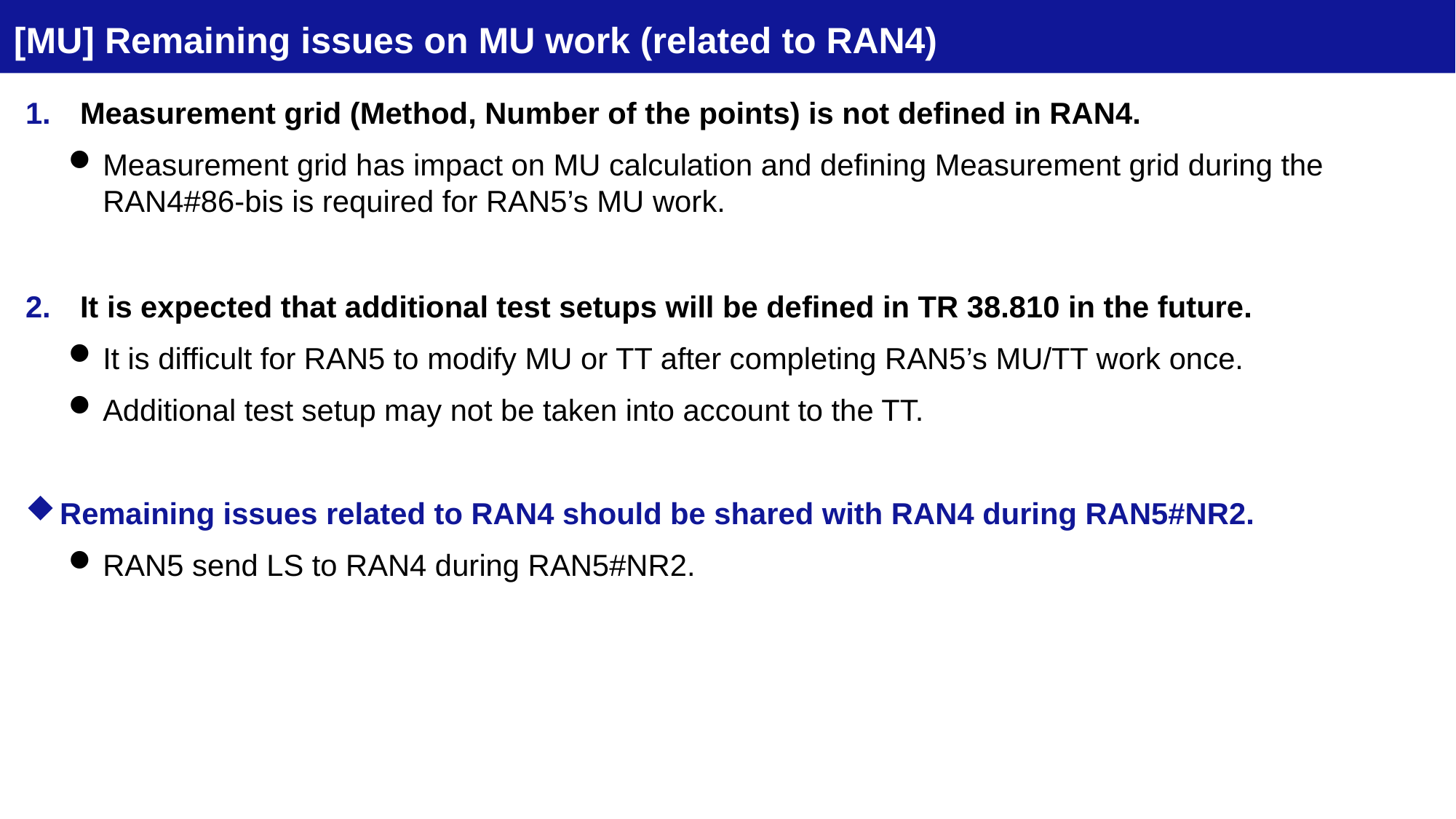

# [MU] Remaining issues on MU work (related to RAN4)
Measurement grid (Method, Number of the points) is not defined in RAN4.
Measurement grid has impact on MU calculation and defining Measurement grid during the RAN4#86-bis is required for RAN5’s MU work.

It is expected that additional test setups will be defined in TR 38.810 in the future.
It is difficult for RAN5 to modify MU or TT after completing RAN5’s MU/TT work once.
Additional test setup may not be taken into account to the TT.

Remaining issues related to RAN4 should be shared with RAN4 during RAN5#NR2.
RAN5 send LS to RAN4 during RAN5#NR2.